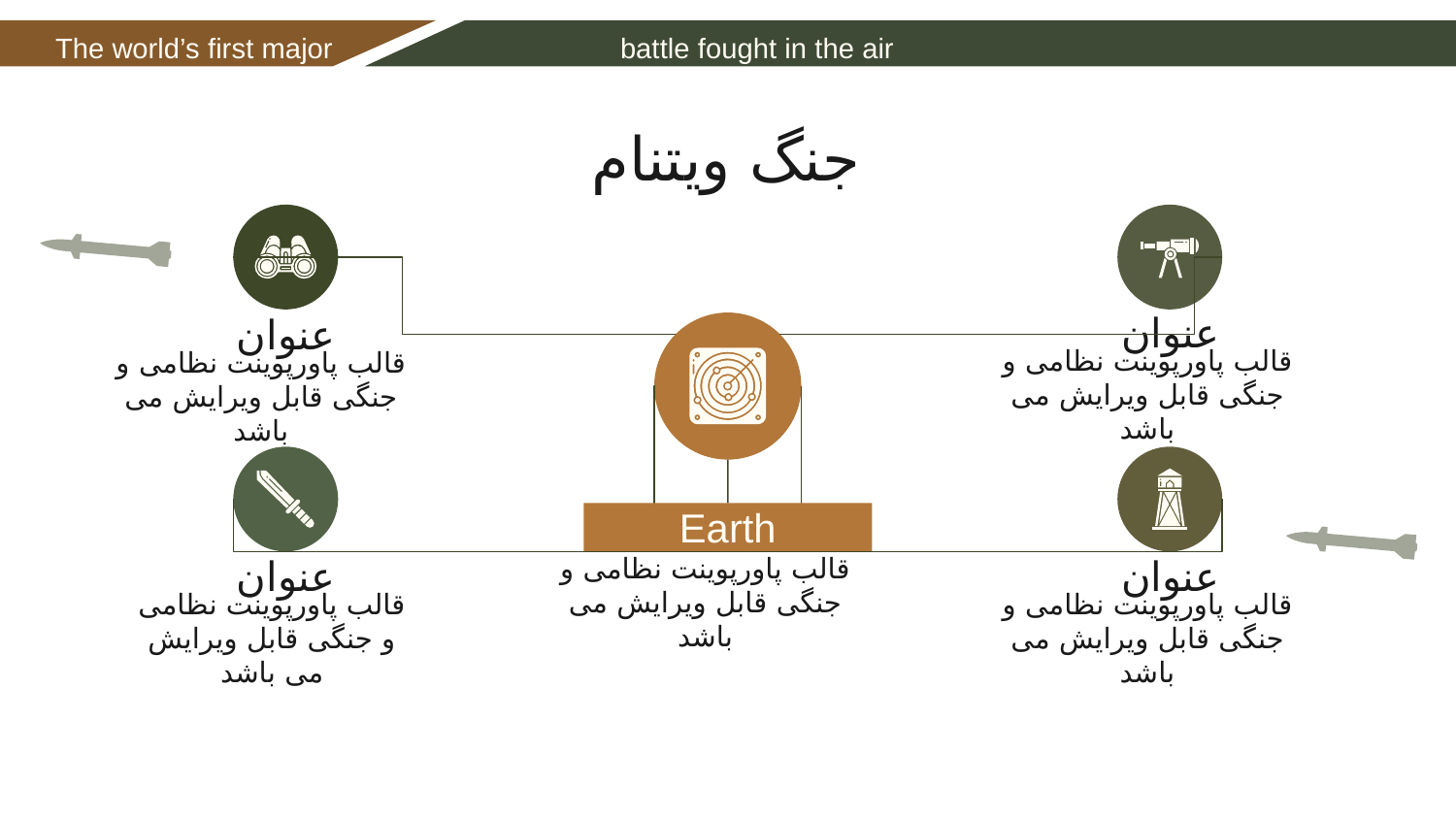

# The world’s first major                                    battle fought in the air

جنگ ویتنام

عنوان
عنوان

قالب پاورپوینت نظامی و جنگی قابل ویرایش می باشد
قالب پاورپوینت نظامی و جنگی قابل ویرایش می باشد

Earth

عنوان
عنوان
قالب پاورپوینت نظامی و جنگی قابل ویرایش می باشد
قالب پاورپوینت نظامی و جنگی قابل ویرایش می باشد
قالب پاورپوینت نظامی و جنگی قابل ویرایش می باشد